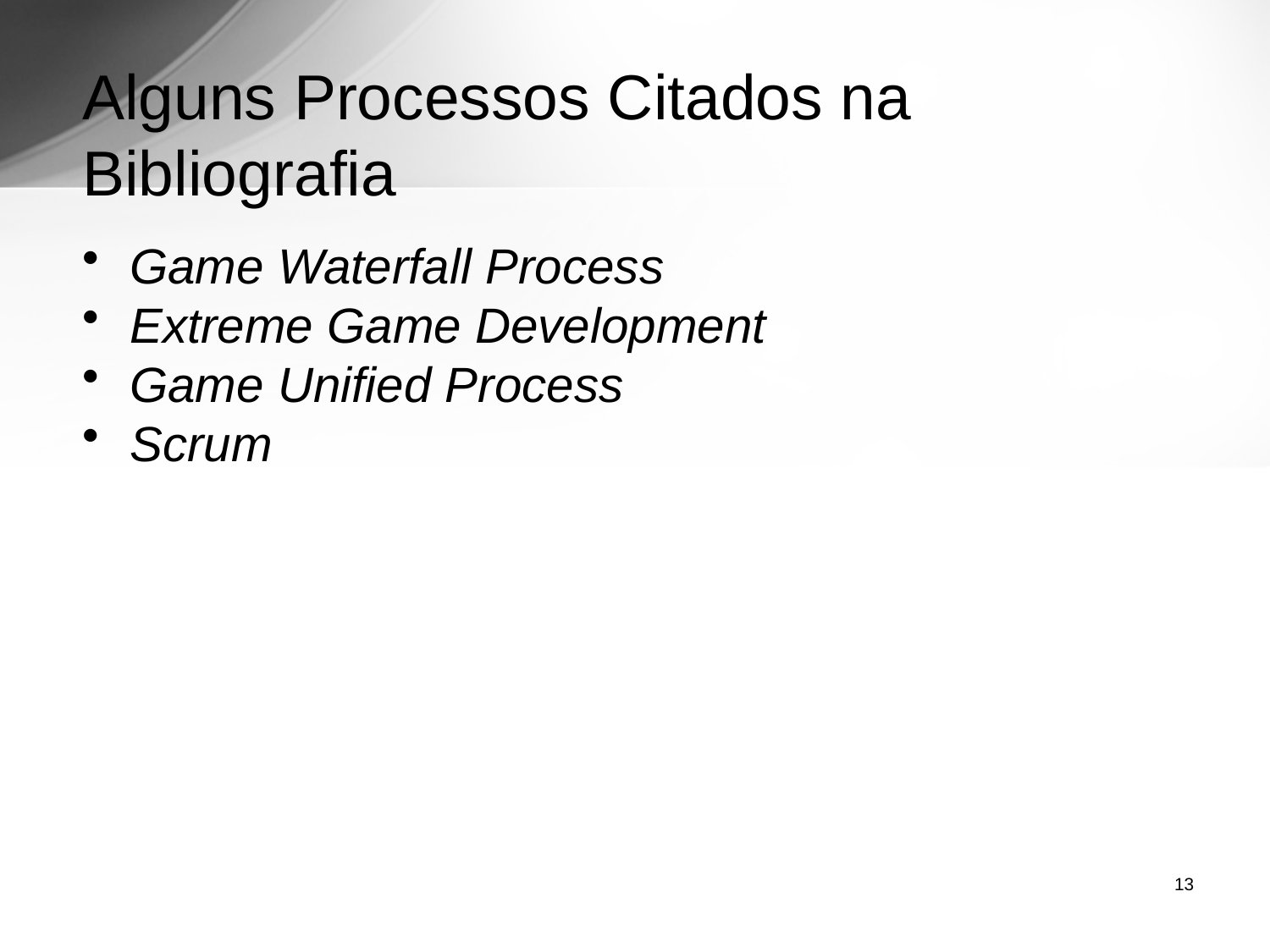

# Alguns Processos Citados na Bibliografia
Game Waterfall Process
Extreme Game Development
Game Unified Process
Scrum
13